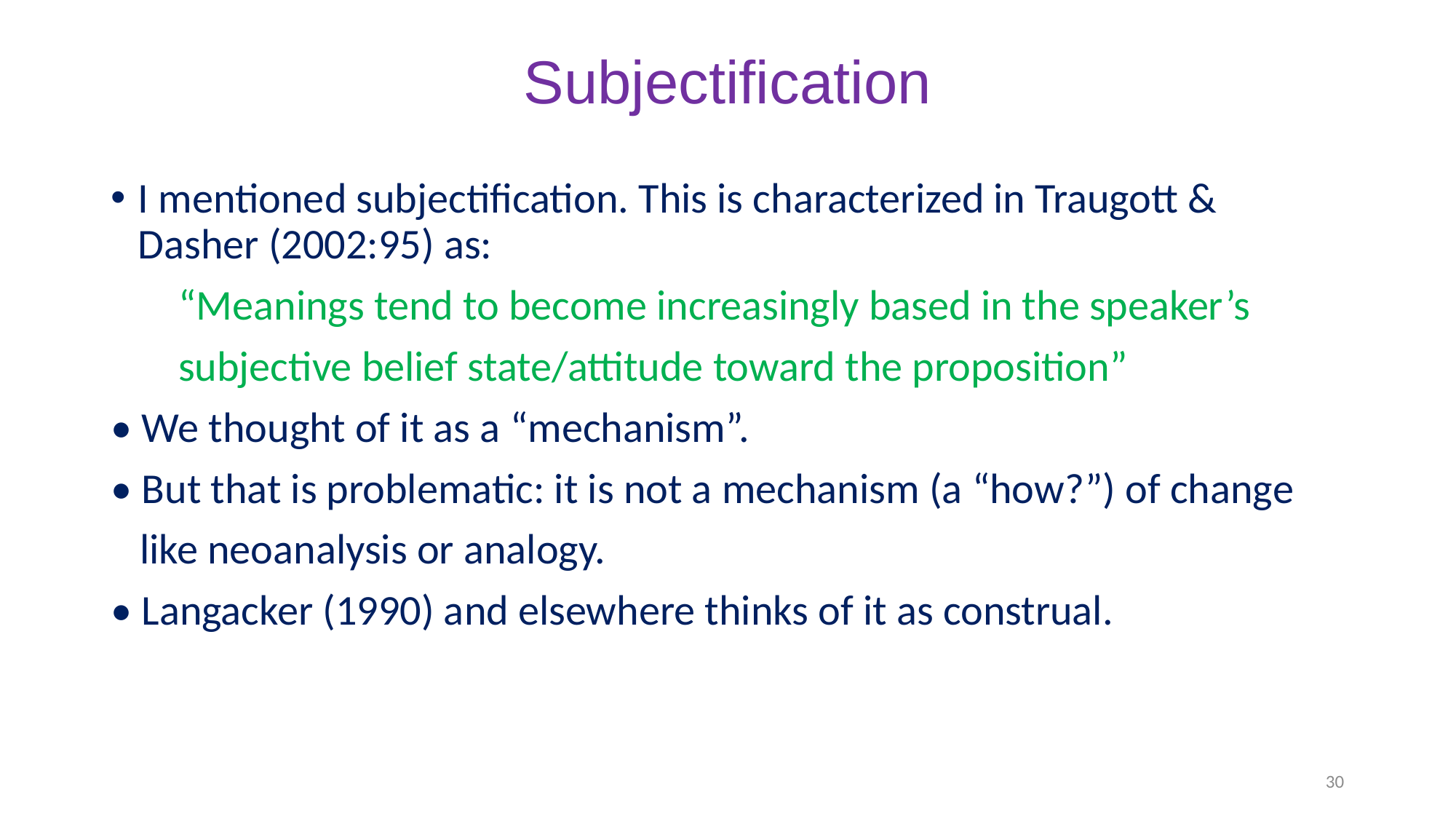

# Subjectification
I mentioned subjectification. This is characterized in Traugott & Dasher (2002:95) as:
       “Meanings tend to become increasingly based in the speaker’s
       subjective belief state/attitude toward the proposition”
• We thought of it as a “mechanism”.
• But that is problematic: it is not a mechanism (a “how?”) of change
   like neoanalysis or analogy.
• Langacker (1990) and elsewhere thinks of it as construal.

30